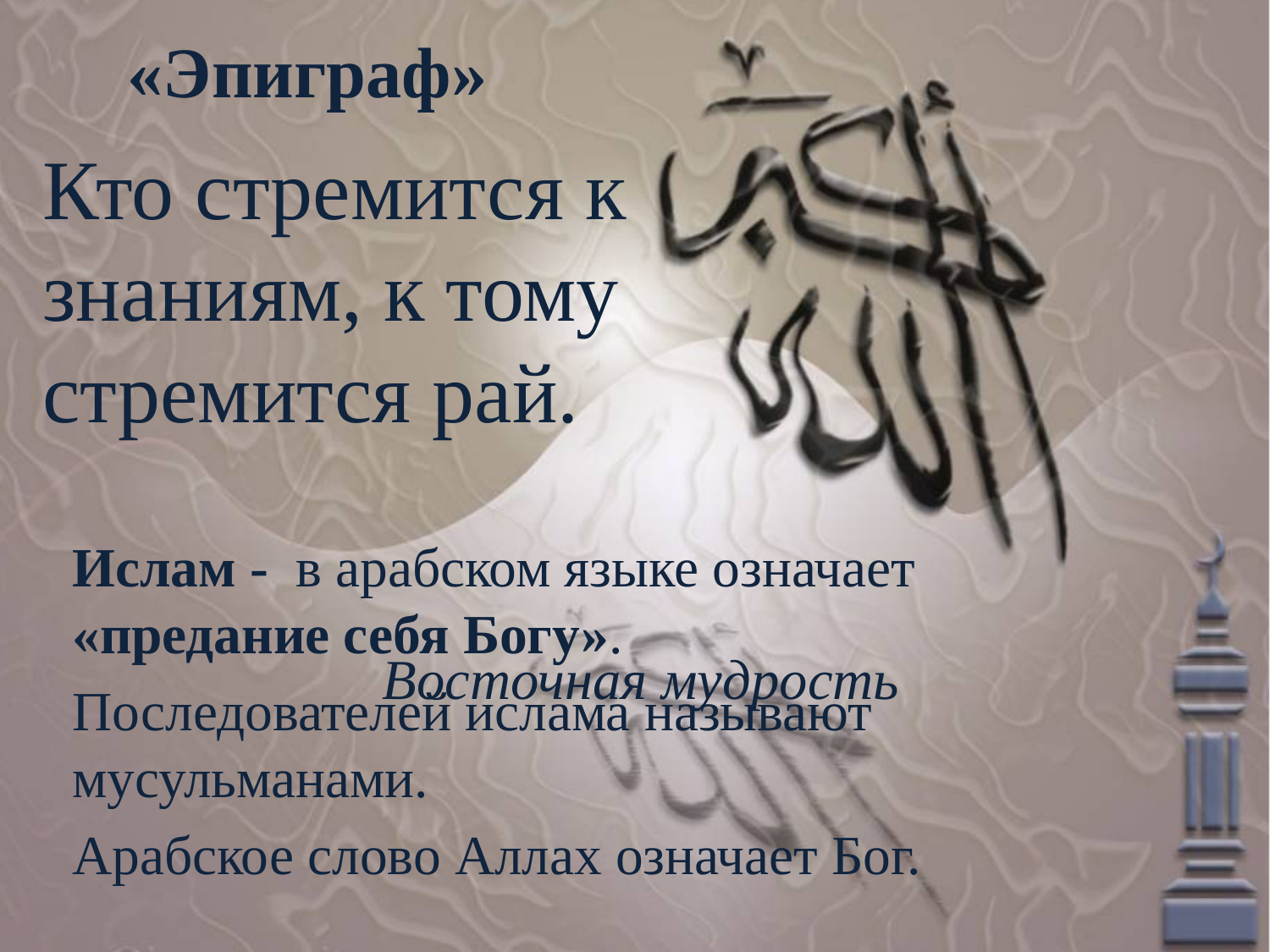

«Эпиграф»
Кто стремится к
знаниям, к тому
стремится рай.
Восточная мудрость
Ислам -  в арабском языке означает «предание себя Богу».
Последователей ислама называют мусульманами.
Арабское слово Аллах означает Бог.